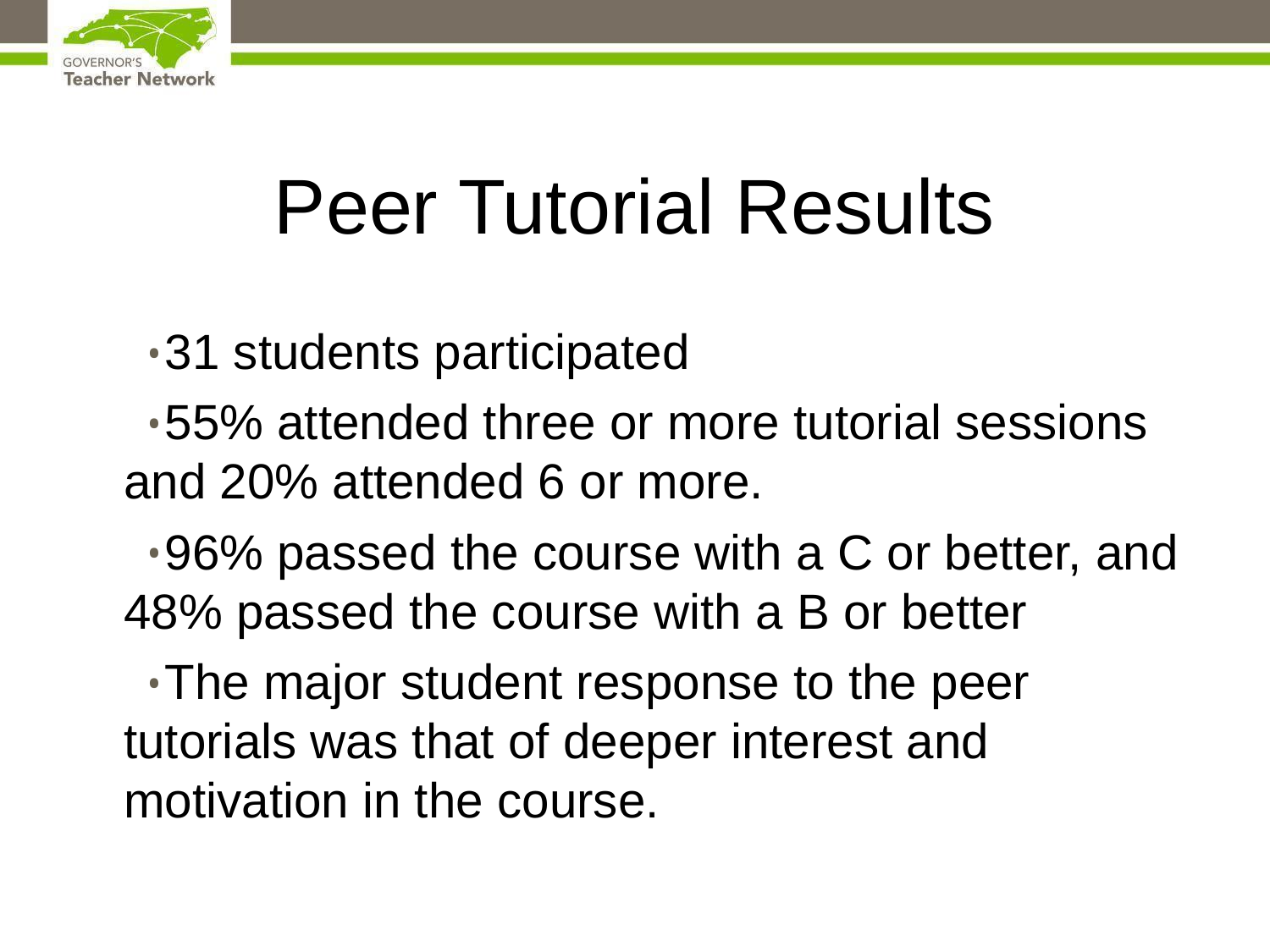

# Peer Tutorial Results
31 students participated
55% attended three or more tutorial sessions and 20% attended 6 or more.
96% passed the course with a C or better, and 48% passed the course with a B or better
The major student response to the peer tutorials was that of deeper interest and motivation in the course.